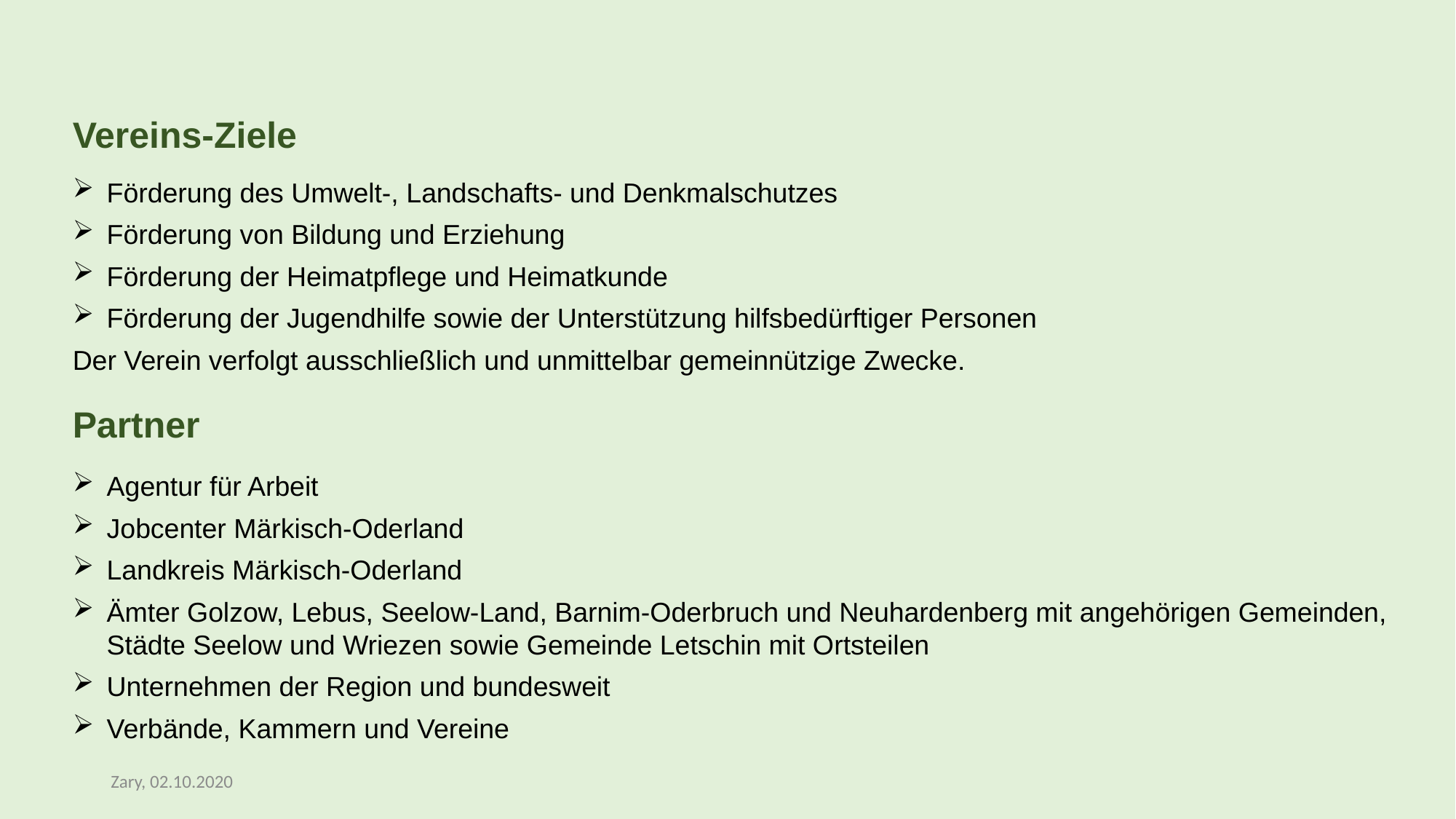

Vereins-Ziele

Förderung des Umwelt-, Landschafts- und Denkmalschutzes
Förderung von Bildung und Erziehung
Förderung der Heimatpflege und Heimatkunde
Förderung der Jugendhilfe sowie der Unterstützung hilfsbedürftiger Personen
Der Verein verfolgt ausschließlich und unmittelbar gemeinnützige Zwecke.
Partner

Agentur für Arbeit
Jobcenter Märkisch-Oderland
Landkreis Märkisch-Oderland
Ämter Golzow, Lebus, Seelow-Land, Barnim-Oderbruch und Neuhardenberg mit angehörigen Gemeinden, Städte Seelow und Wriezen sowie Gemeinde Letschin mit Ortsteilen
Unternehmen der Region und bundesweit
Verbände, Kammern und Vereine
Zary, 02.10.2020